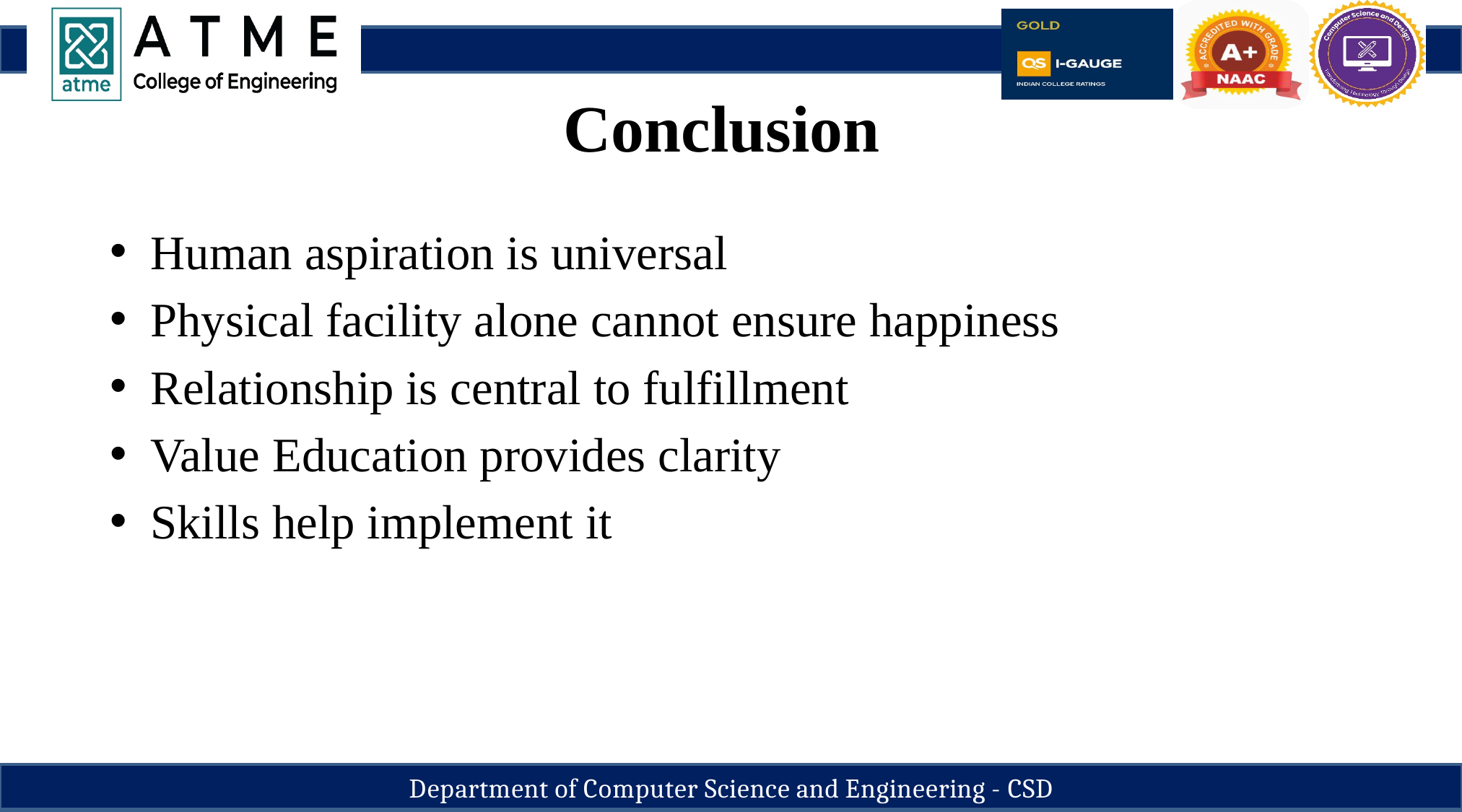

32
Conclusion
Human aspiration is universal
Physical facility alone cannot ensure happiness
Relationship is central to fulfillment
Value Education provides clarity
Skills help implement it

Department of Computer Science and Engineering - CSD